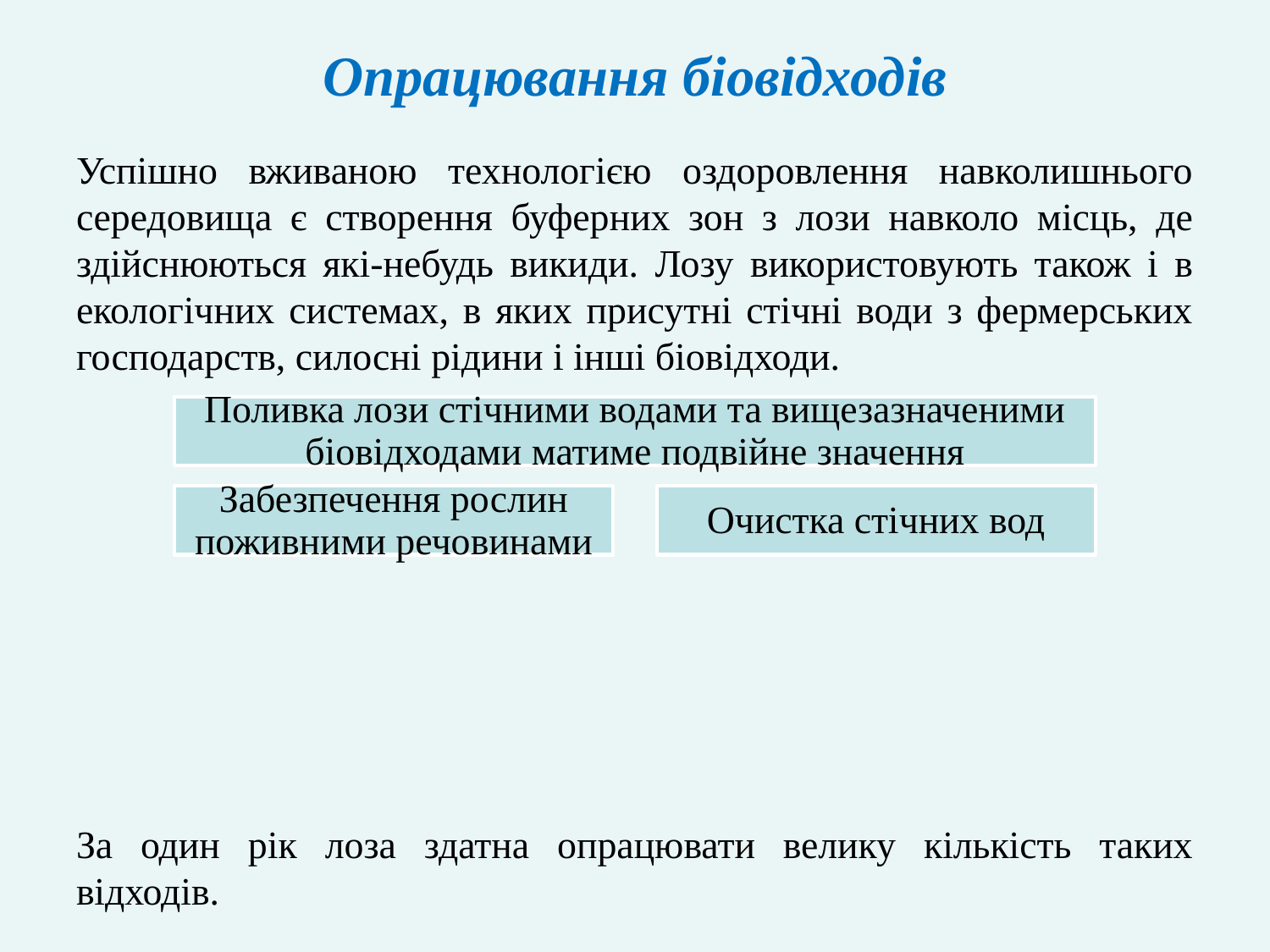

# Опрацювання біовідходів
Успішно вживаною технологією оздоровлення навколишнього середовища є створення буферних зон з лози навколо місць, де здійснюються які-небудь викиди. Лозу використовують також і в екологічних системах, в яких присутні стічні води з фермерських господарств, силосні рідини і інші біовідходи.

За один рік лоза здатна опрацювати велику кількість таких відходів.
Поливка лози стічними водами та вищезазначеними біовідходами матиме подвійне значення
Очистка стічних вод